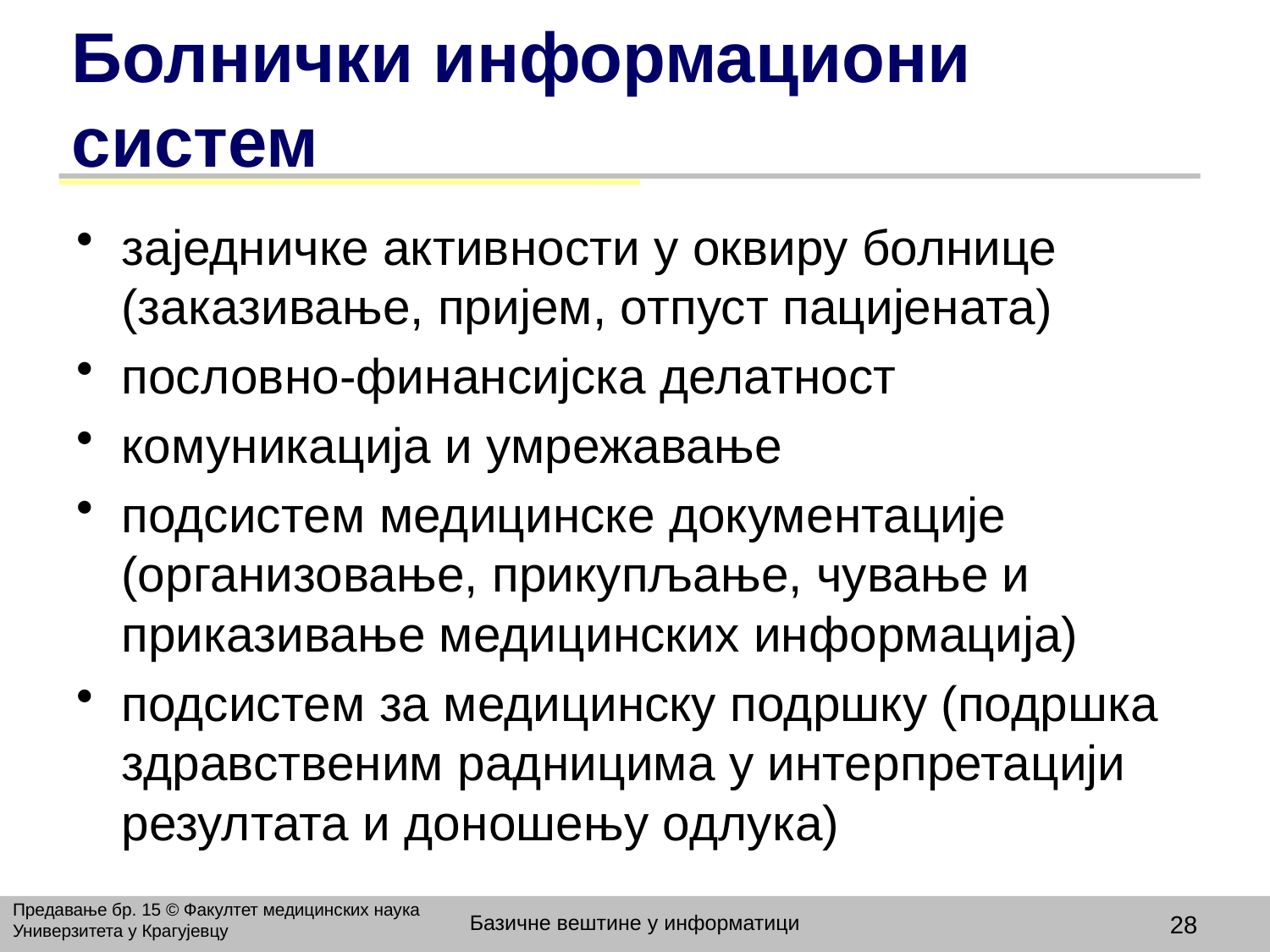

# Болнички информациони систем
заједничке активности у оквиру болнице (заказивање, пријем, отпуст пацијената)
пословно-финансијска делатност
комуникација и умрежавање
подсистем медицинске документације (организовање, прикупљање, чување и приказивање медицинских информација)
подсистем за медицинску подршку (подршка здравственим радницима у интерпретацији резултата и доношењу одлука)
Предавање бр. 15 © Факултет медицинских наука Универзитета у Крагујевцу
Базичне вештине у информатици
28